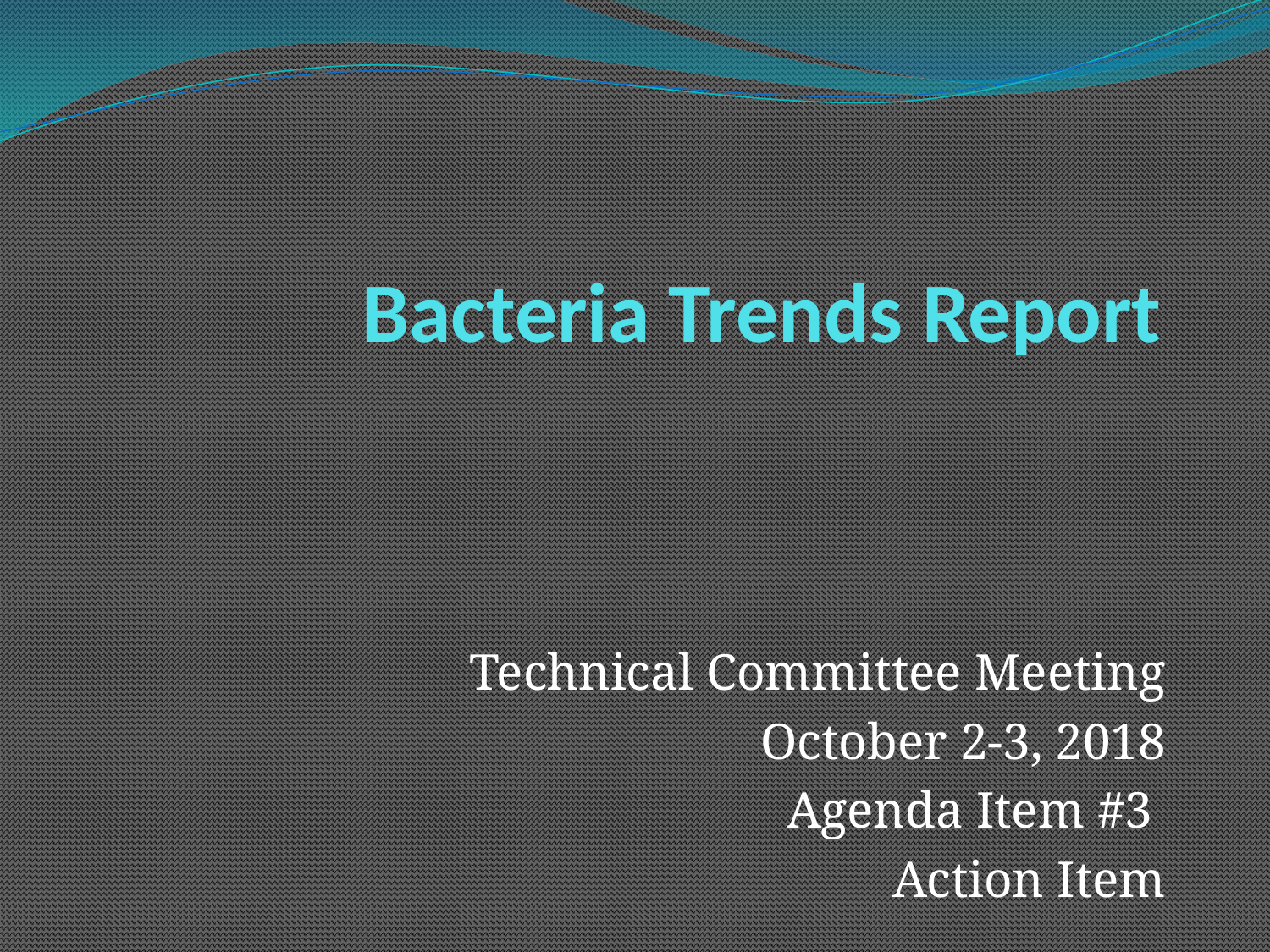

# Bacteria Trends Report
Technical Committee Meeting
October 2-3, 2018
Agenda Item #3
Action Item